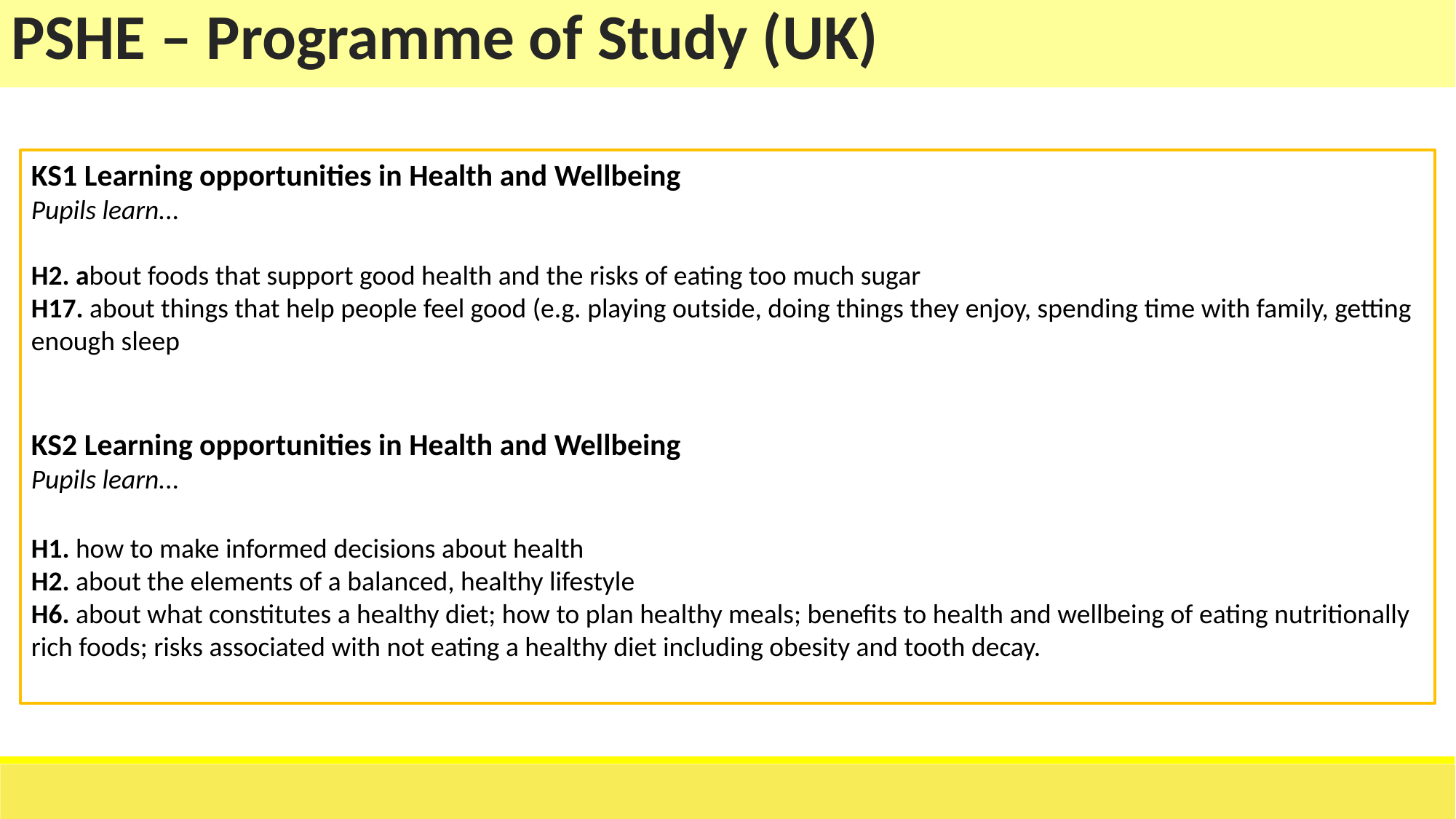

| PSHE – Programme of Study (UK) |
| --- |
KS1 Learning opportunities in Health and Wellbeing
Pupils learn...

H2. about foods that support good health and the risks of eating too much sugar
H17. about things that help people feel good (e.g. playing outside, doing things they enjoy, spending time with family, getting enough sleep

KS2 Learning opportunities in Health and Wellbeing
Pupils learn...

H1. how to make informed decisions about health
H2. about the elements of a balanced, healthy lifestyle
H6. about what constitutes a healthy diet; how to plan healthy meals; benefits to health and wellbeing of eating nutritionally rich foods; risks associated with not eating a healthy diet including obesity and tooth decay.